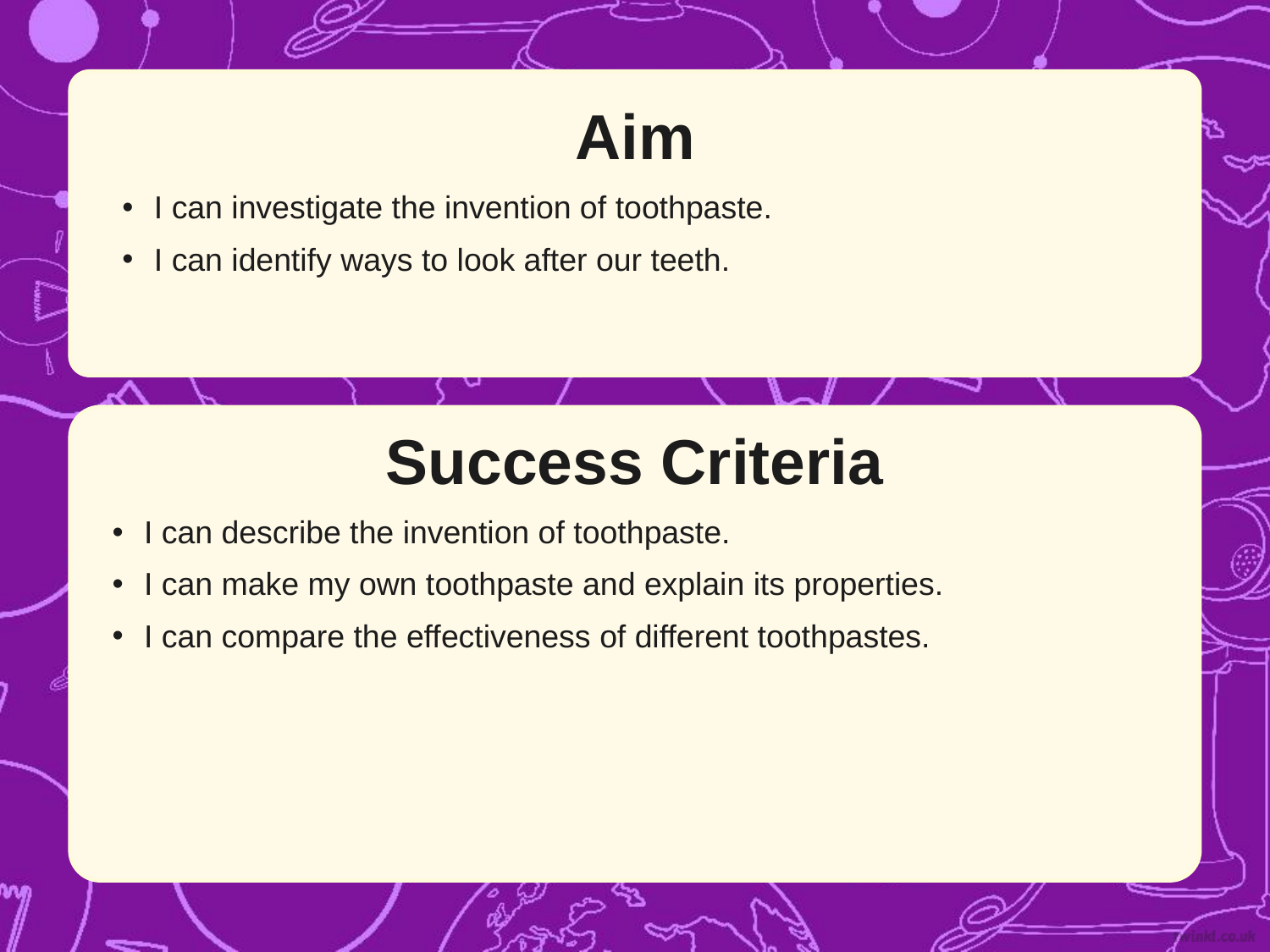

Aim
I can investigate the invention of toothpaste.
I can identify ways to look after our teeth.

Success Criteria
I can describe the invention of toothpaste.
I can make my own toothpaste and explain its properties.
I can compare the effectiveness of different toothpastes.